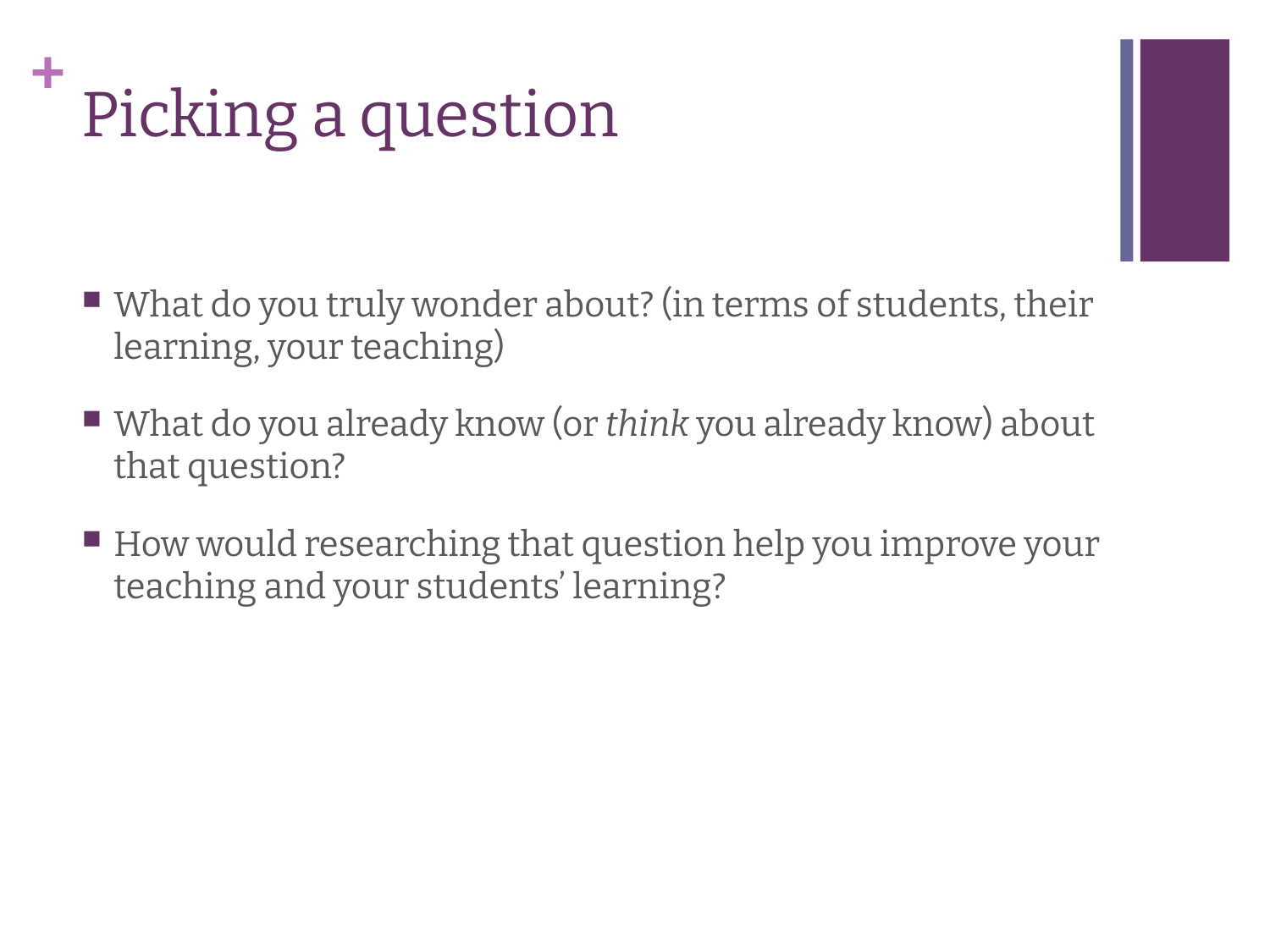

# Picking a question
What do you truly wonder about? (in terms of students, their learning, your teaching)
What do you already know (or think you already know) about that question?
How would researching that question help you improve your teaching and your students’ learning?